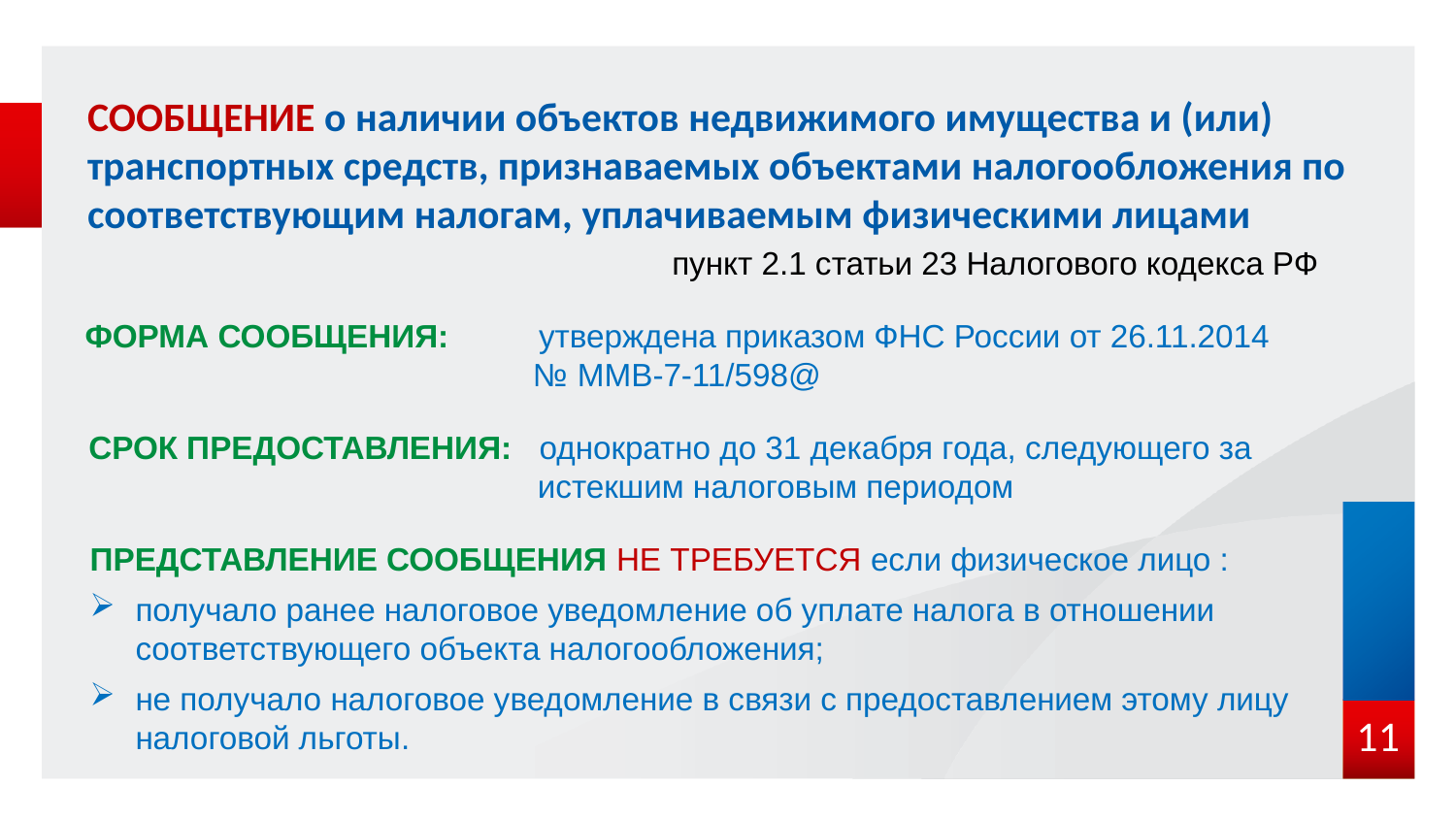

# СООБЩЕНИЕ о наличии объектов недвижимого имущества и (или) транспортных средств, признаваемых объектами налогообложения по соответствующим налогам, уплачиваемым физическими лицами
пункт 2.1 статьи 23 Налогового кодекса РФ
ФОРМА СООБЩЕНИЯ:          утверждена приказом ФНС России от 26.11.2014
                                                  № ММВ-7-11/598@
СРОК ПРЕДОСТАВЛЕНИЯ:   однократно до 31 декабря года, следующего за
                                                  истекшим налоговым периодом
ПРЕДСТАВЛЕНИЕ СООБЩЕНИЯ НЕ ТРЕБУЕТСЯ если физическое лицо :
получало ранее налоговое уведомление об уплате налога в отношении соответствующего объекта налогообложения;
не получало налоговое уведомление в связи с предоставлением этому лицу налоговой льготы.
11